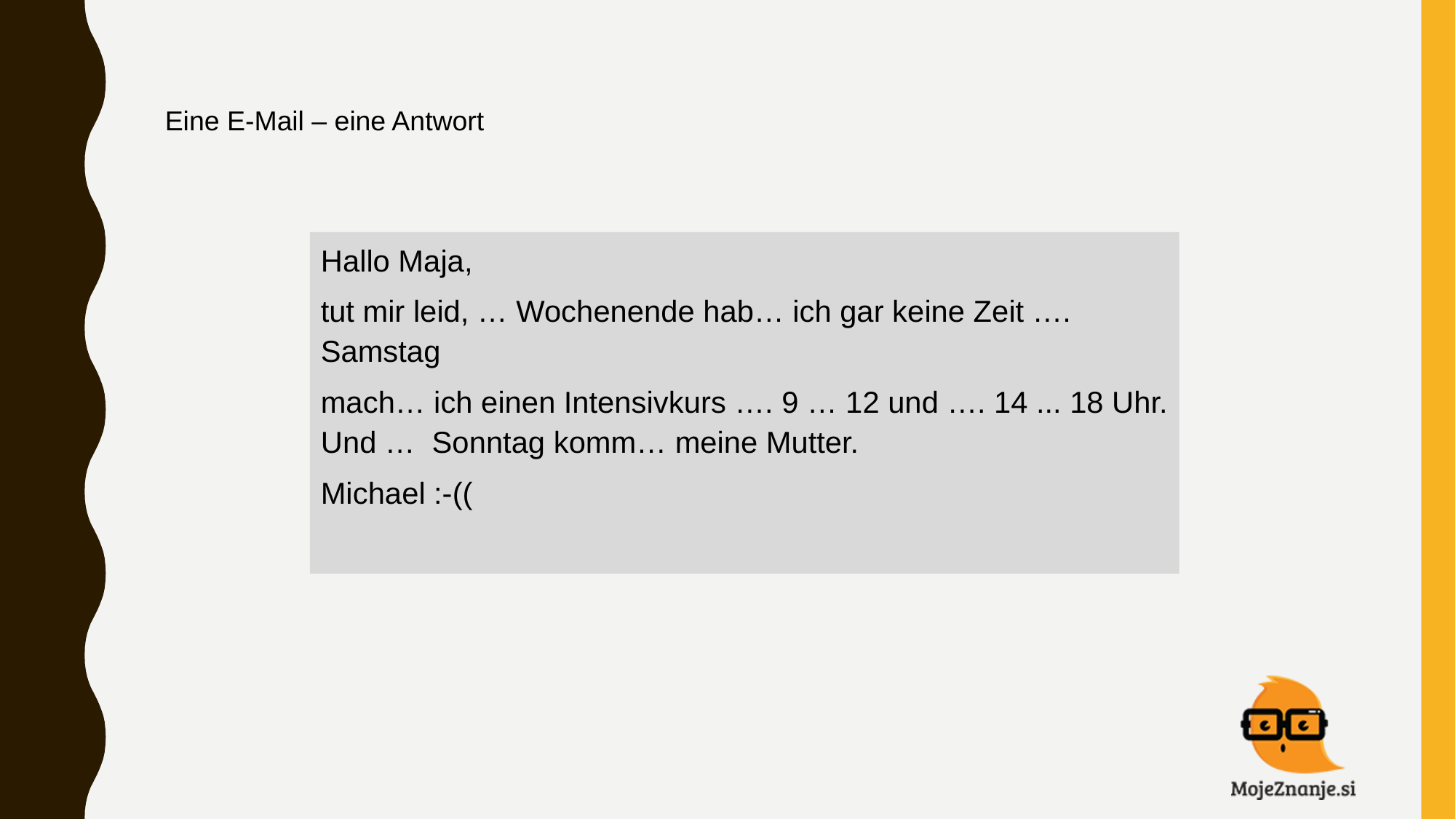

Eine E-Mail – eine Antwort
Hallo Maja,
tut mir leid, … Wochenende hab… ich gar keine Zeit …. Samstag
mach… ich einen Intensivkurs …. 9 … 12 und …. 14 ... 18 Uhr. Und …  Sonntag komm… meine Mutter.
Michael :-((